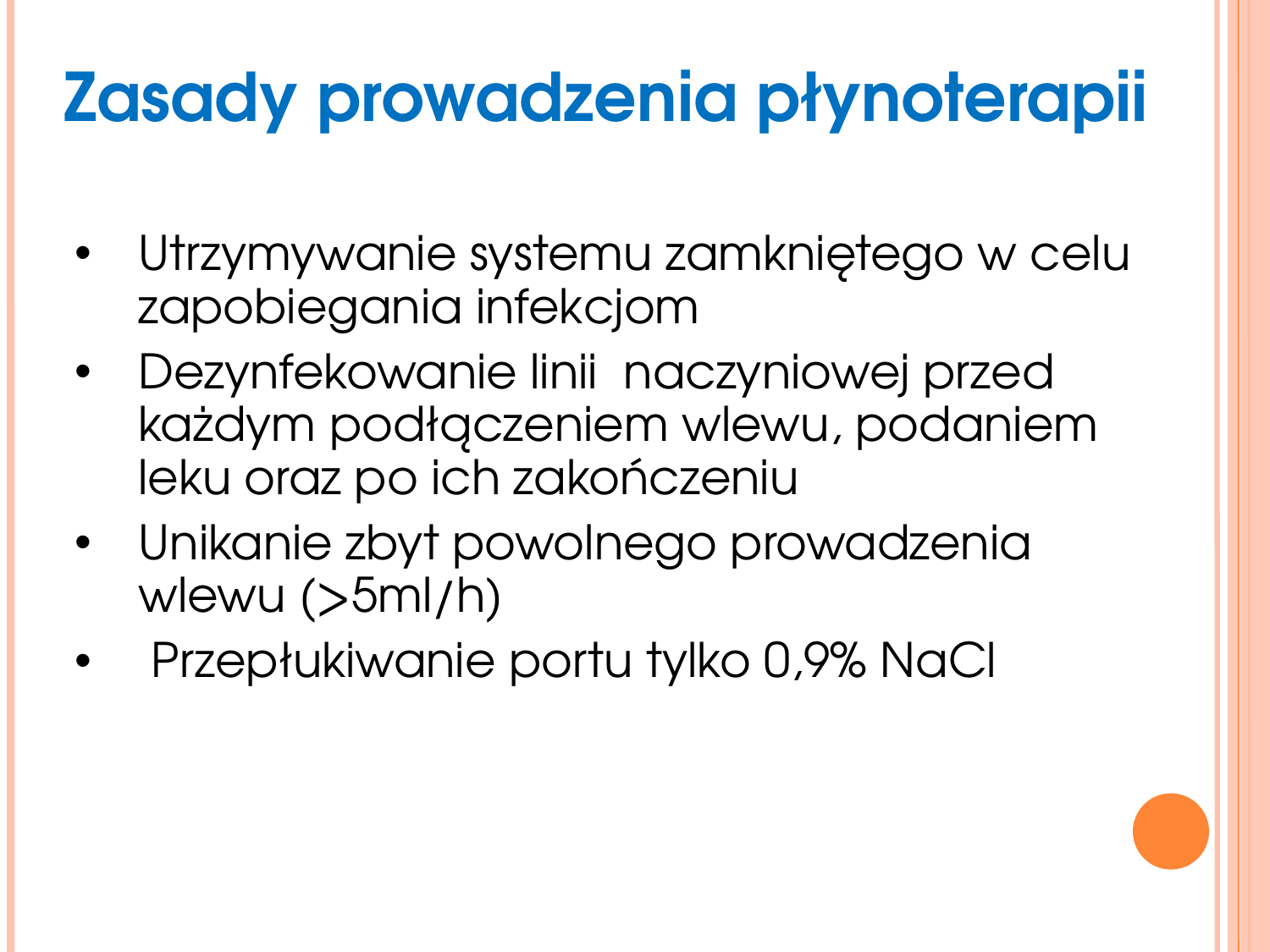

Zasady prowadzenia płynoterapii
Utrzymywanie systemu zamkniętego w celu zapobiegania infekcjom
Dezynfekowanie linii  naczyniowej przed każdym podłączeniem wlewu, podaniem leku oraz po ich zakończeniu
Unikanie zbyt powolnego prowadzenia wlewu (>5ml/h)
 Przepłukiwanie portu tylko 0,9% NaCl